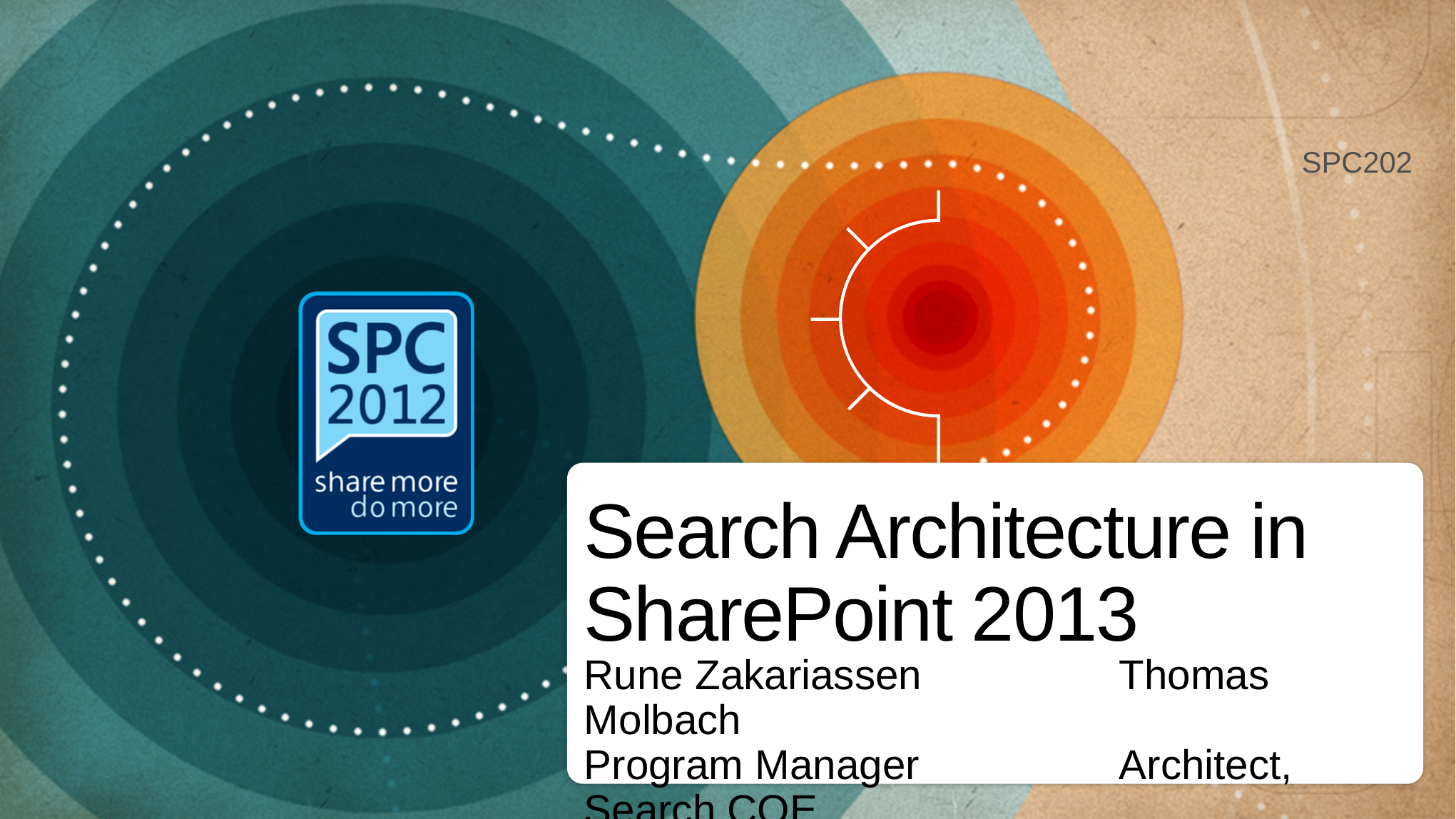

SPC202
# Search Architecture in SharePoint 2013
Rune Zakariassen		Thomas Molbach
Program Manager		Architect, Search COE